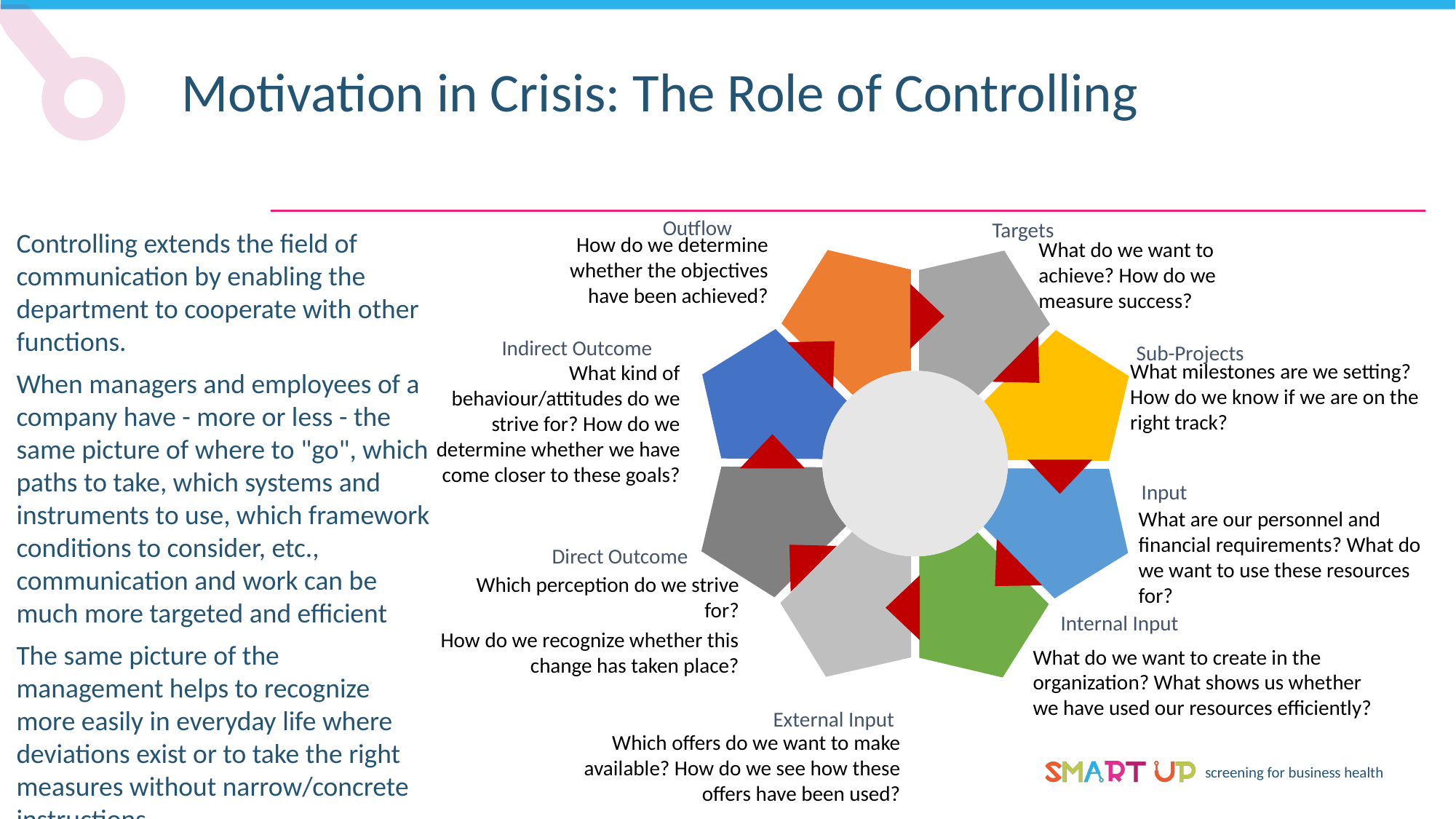

Motivation in Crisis: The Role of Controlling
Outflow
Targets
Controlling extends the field of communication by enabling the department to cooperate with other functions.
When managers and employees of a company have - more or less - the same picture of where to "go", which paths to take, which systems and instruments to use, which framework conditions to consider, etc., communication and work can be much more targeted and efficient
The same picture of the management helps to recognize more easily in everyday life where deviations exist or to take the right measures without narrow/concrete instructions

How do we determine whether the objectives have been achieved?
What do we want to achieve? How do we measure success?

Indirect Outcome

Sub-Projects

What milestones are we setting? How do we know if we are on the right track?
What kind of behaviour/attitudes do we strive for? How do we determine whether we have come closer to these goals?

Input
What are our personnel and financial requirements? What do we want to use these resources for?

Direct Outcome

Which perception do we strive for?
How do we recognize whether this change has taken place?

Internal Input
What do we want to create in the organization? What shows us whether we have used our resources efficiently?
I
External Input
Which offers do we want to make available? How do we see how these offers have been used?